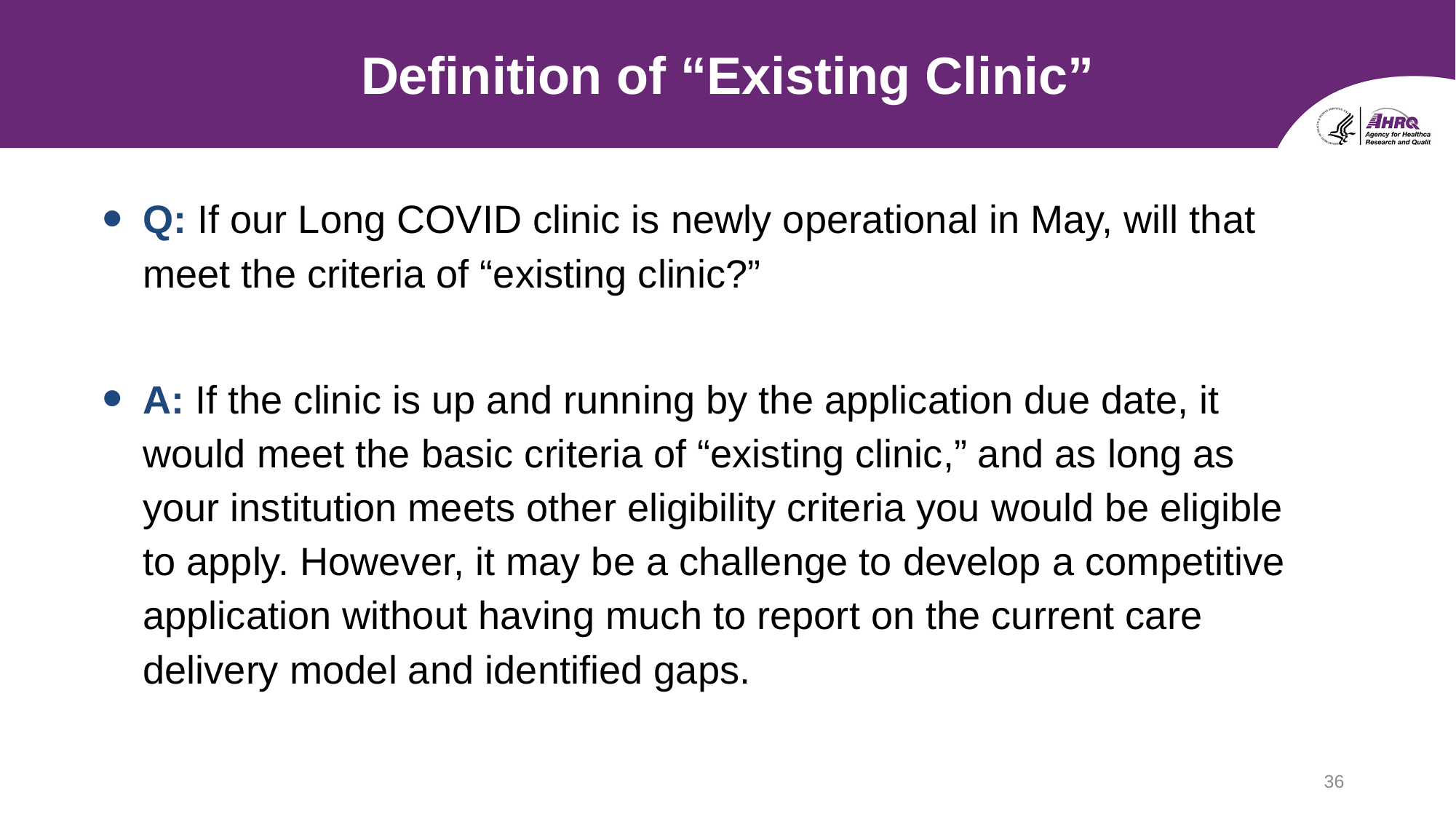

# Definition of “Existing Clinic”
Q: If our Long COVID clinic is newly operational in May, will that meet the criteria of “existing clinic?”

A: If the clinic is up and running by the application due date, it would meet the basic criteria of “existing clinic,” and as long as your institution meets other eligibility criteria you would be eligible to apply. However, it may be a challenge to develop a competitive application without having much to report on the current care delivery model and identified gaps.
36